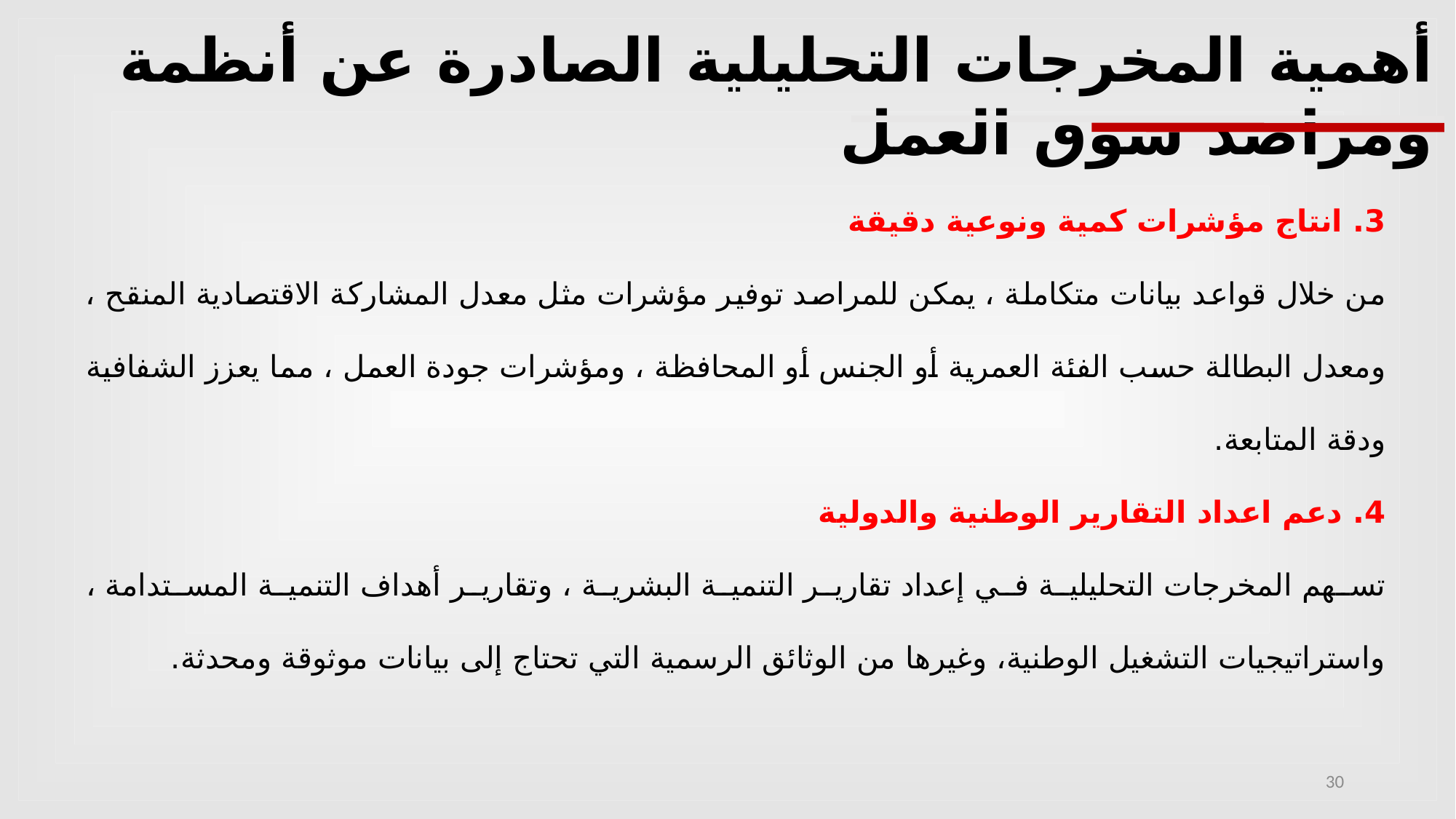

أهمية المخرجات التحليلية الصادرة عن أنظمة ومراصد سوق العمل

3. انتاج مؤشرات كمية ونوعية دقيقة
من خلال قواعد بيانات متكاملة ، يمكن للمراصد توفير مؤشرات مثل معدل المشاركة الاقتصادية المنقح ، ومعدل البطالة حسب الفئة العمرية أو الجنس أو المحافظة ، ومؤشرات جودة العمل ، مما يعزز الشفافية ودقة المتابعة.
4. دعم اعداد التقارير الوطنية والدولية
تسهم المخرجات التحليلية في إعداد تقارير التنمية البشرية ، وتقارير أهداف التنمية المستدامة ، واستراتيجيات التشغيل الوطنية، وغيرها من الوثائق الرسمية التي تحتاج إلى بيانات موثوقة ومحدثة.

30